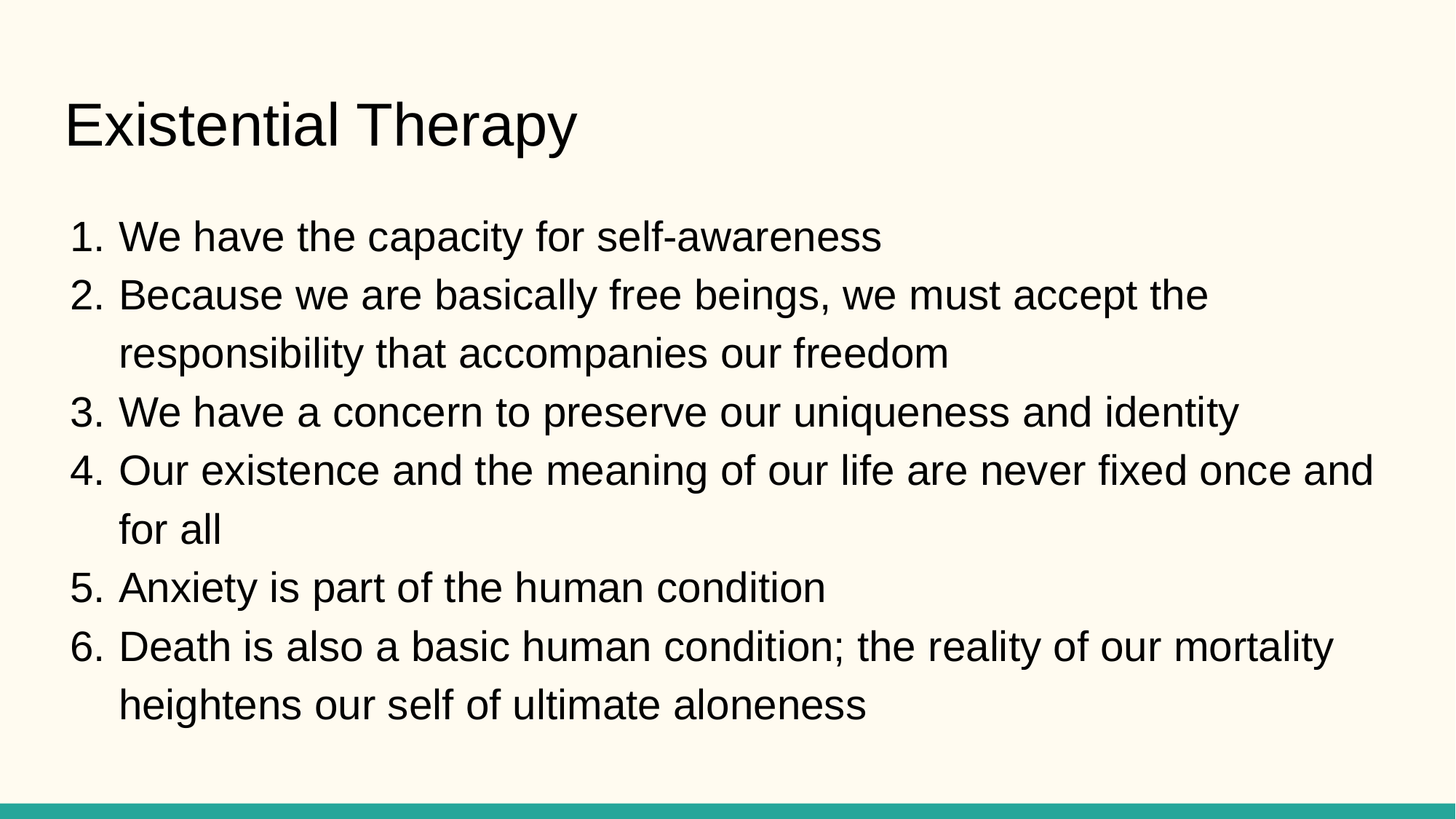

# Existential Therapy
We have the capacity for self-awareness
Because we are basically free beings, we must accept the responsibility that accompanies our freedom
We have a concern to preserve our uniqueness and identity
Our existence and the meaning of our life are never fixed once and for all
Anxiety is part of the human condition
Death is also a basic human condition; the reality of our mortality heightens our self of ultimate aloneness